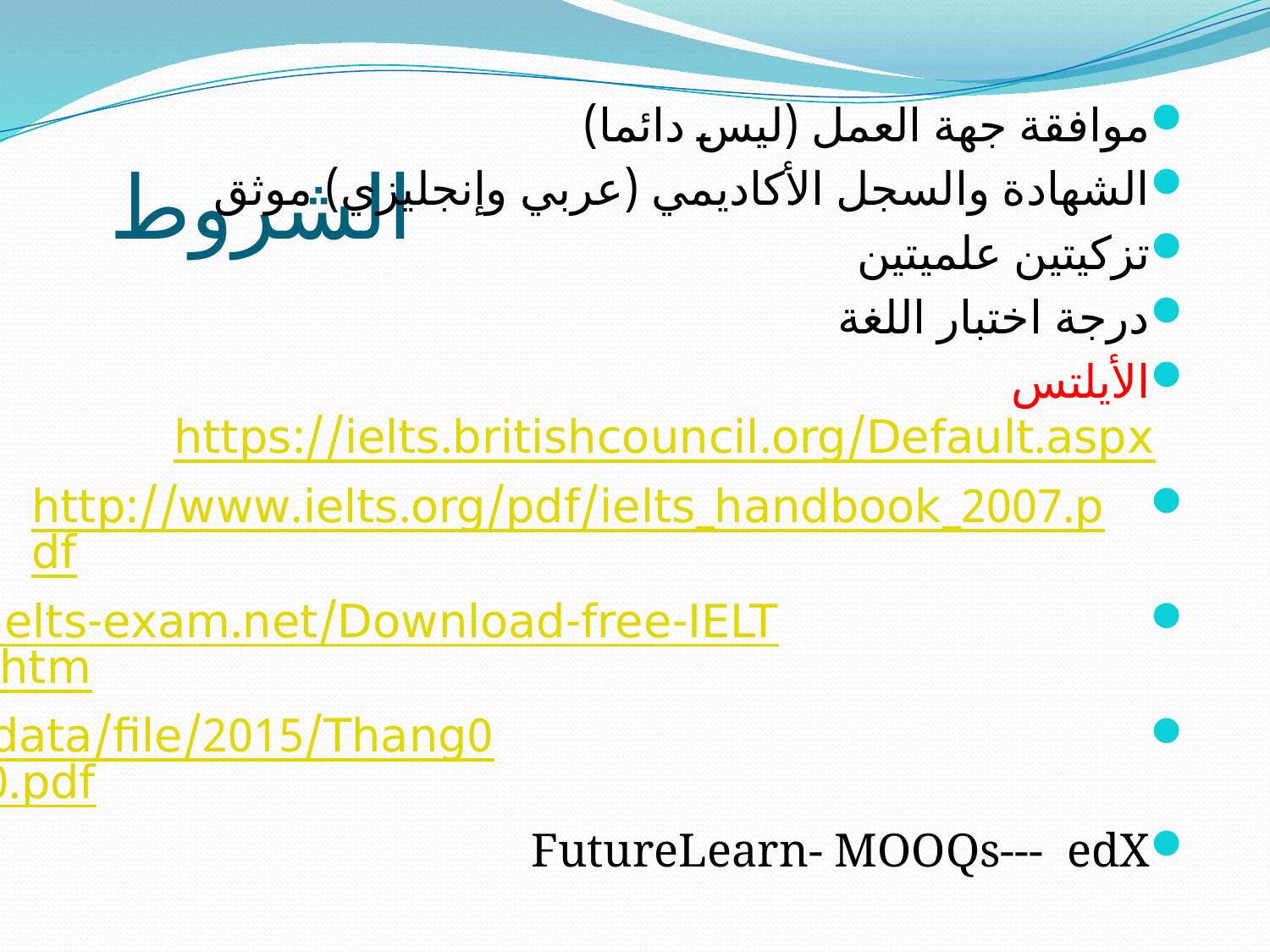

موافقة جهة العمل (ليس دائما)
الشهادة والسجل الأكاديمي (عربي وإنجليزي) موثق
تزكيتين علميتين
درجة اختبار اللغة
الأيلتس https://ielts.britishcouncil.org/Default.aspx
http://www.ielts.org/pdf/ielts_handbook_2007.pdf
http://www.ielts-exam.net/Download-free-IELTS-resources.htm
http://i.vietnamdoc.net/data/file/2015/Thang05/26/Cambridge-IELTS-10.pdf
FutureLearn- MOOQs---  edX

# الشروط